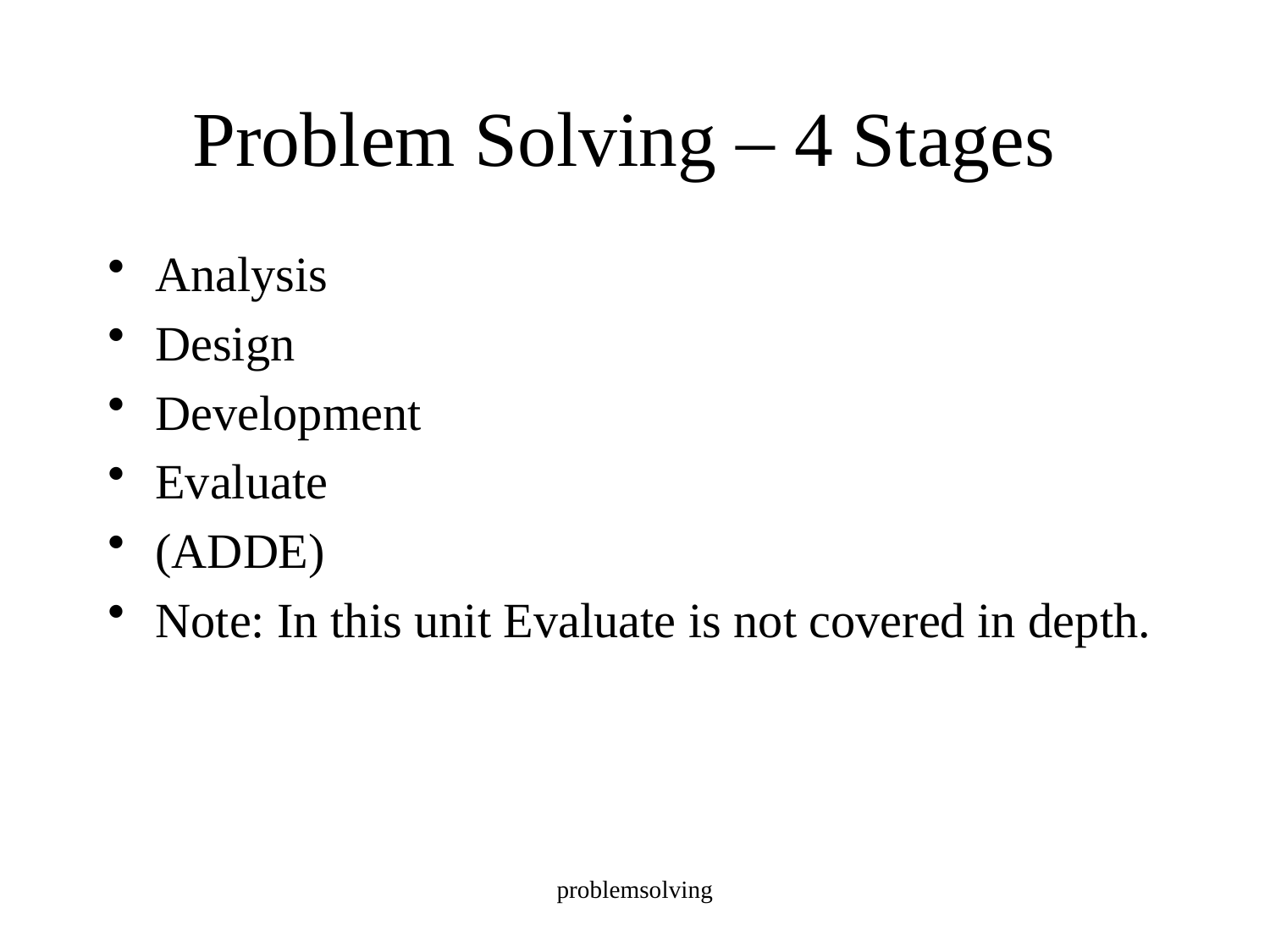

# Problem Solving – 4 Stages
Analysis
Design
Development
Evaluate
(ADDE)
Note: In this unit Evaluate is not covered in depth.
problemsolving